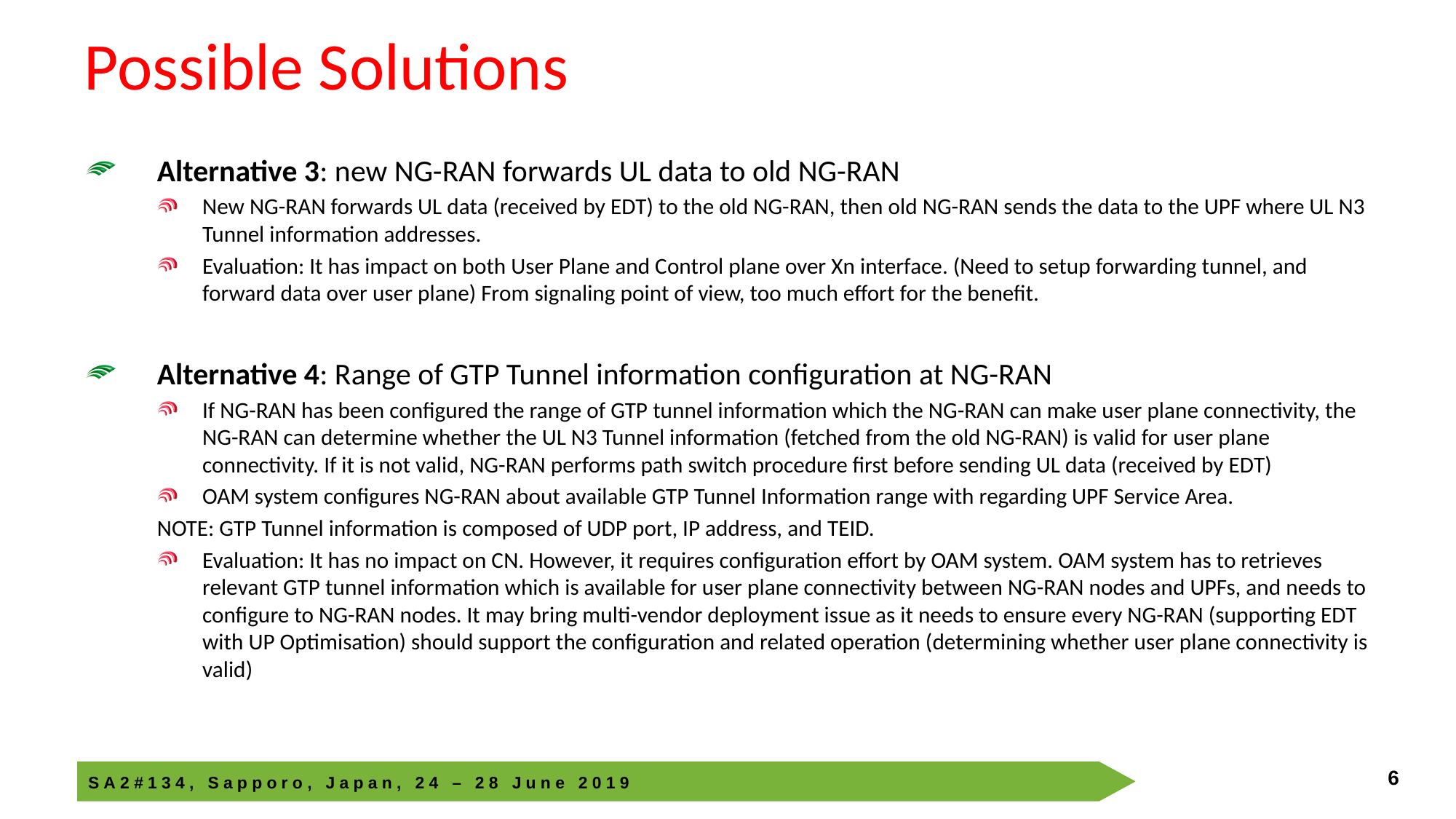

6
INTEL CONFIDENTIAL
# Possible Solutions
Alternative 3: new NG-RAN forwards UL data to old NG-RAN
New NG-RAN forwards UL data (received by EDT) to the old NG-RAN, then old NG-RAN sends the data to the UPF where UL N3 Tunnel information addresses.
Evaluation: It has impact on both User Plane and Control plane over Xn interface. (Need to setup forwarding tunnel, and forward data over user plane) From signaling point of view, too much effort for the benefit.

Alternative 4: Range of GTP Tunnel information configuration at NG-RAN
If NG-RAN has been configured the range of GTP tunnel information which the NG-RAN can make user plane connectivity, the NG-RAN can determine whether the UL N3 Tunnel information (fetched from the old NG-RAN) is valid for user plane connectivity. If it is not valid, NG-RAN performs path switch procedure first before sending UL data (received by EDT)
OAM system configures NG-RAN about available GTP Tunnel Information range with regarding UPF Service Area.
NOTE: GTP Tunnel information is composed of UDP port, IP address, and TEID.
Evaluation: It has no impact on CN. However, it requires configuration effort by OAM system. OAM system has to retrieves relevant GTP tunnel information which is available for user plane connectivity between NG-RAN nodes and UPFs, and needs to configure to NG-RAN nodes. It may bring multi-vendor deployment issue as it needs to ensure every NG-RAN (supporting EDT with UP Optimisation) should support the configuration and related operation (determining whether user plane connectivity is valid)